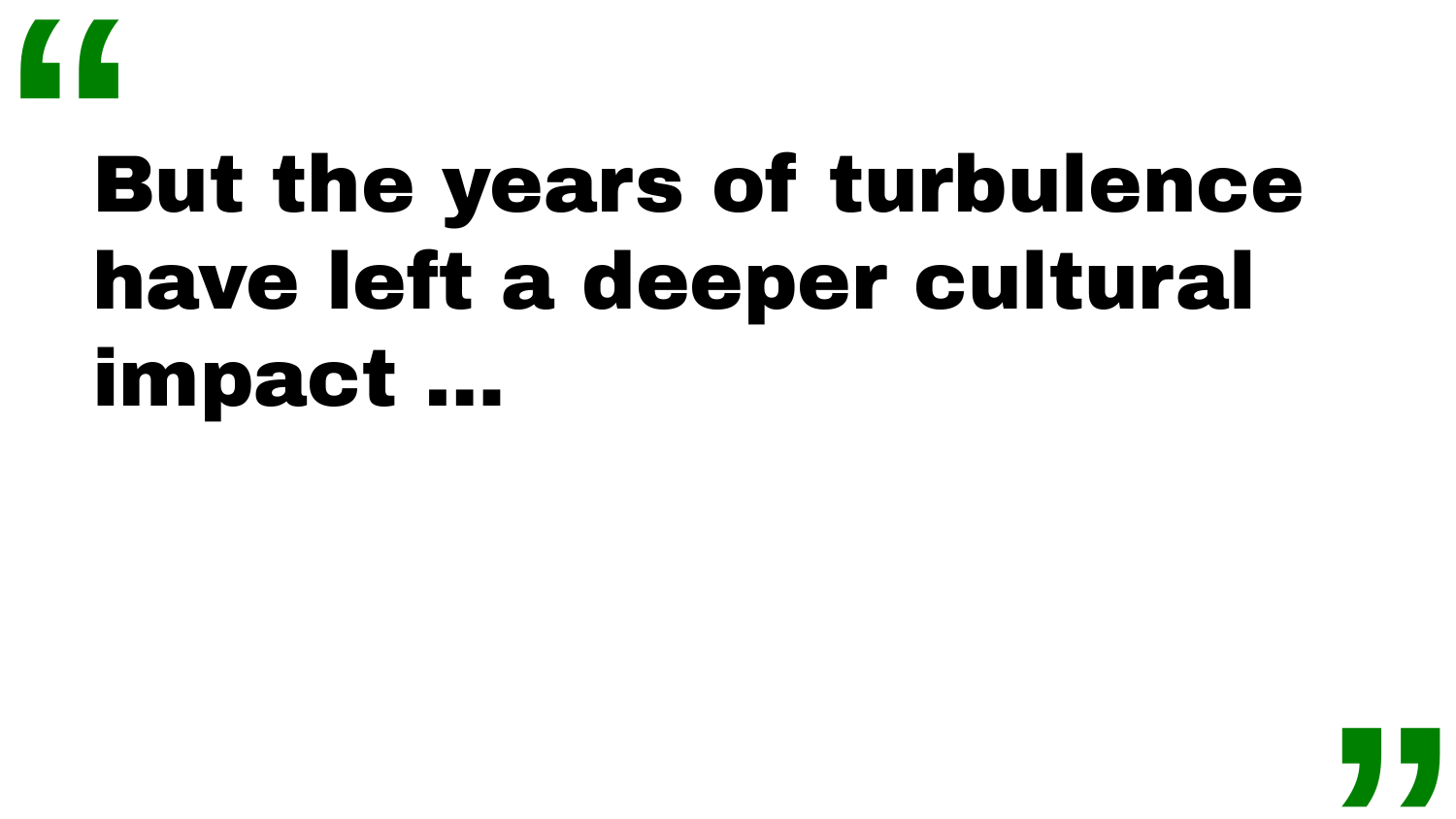

“
But the years of turbulence have left a deeper cultural impact …
”